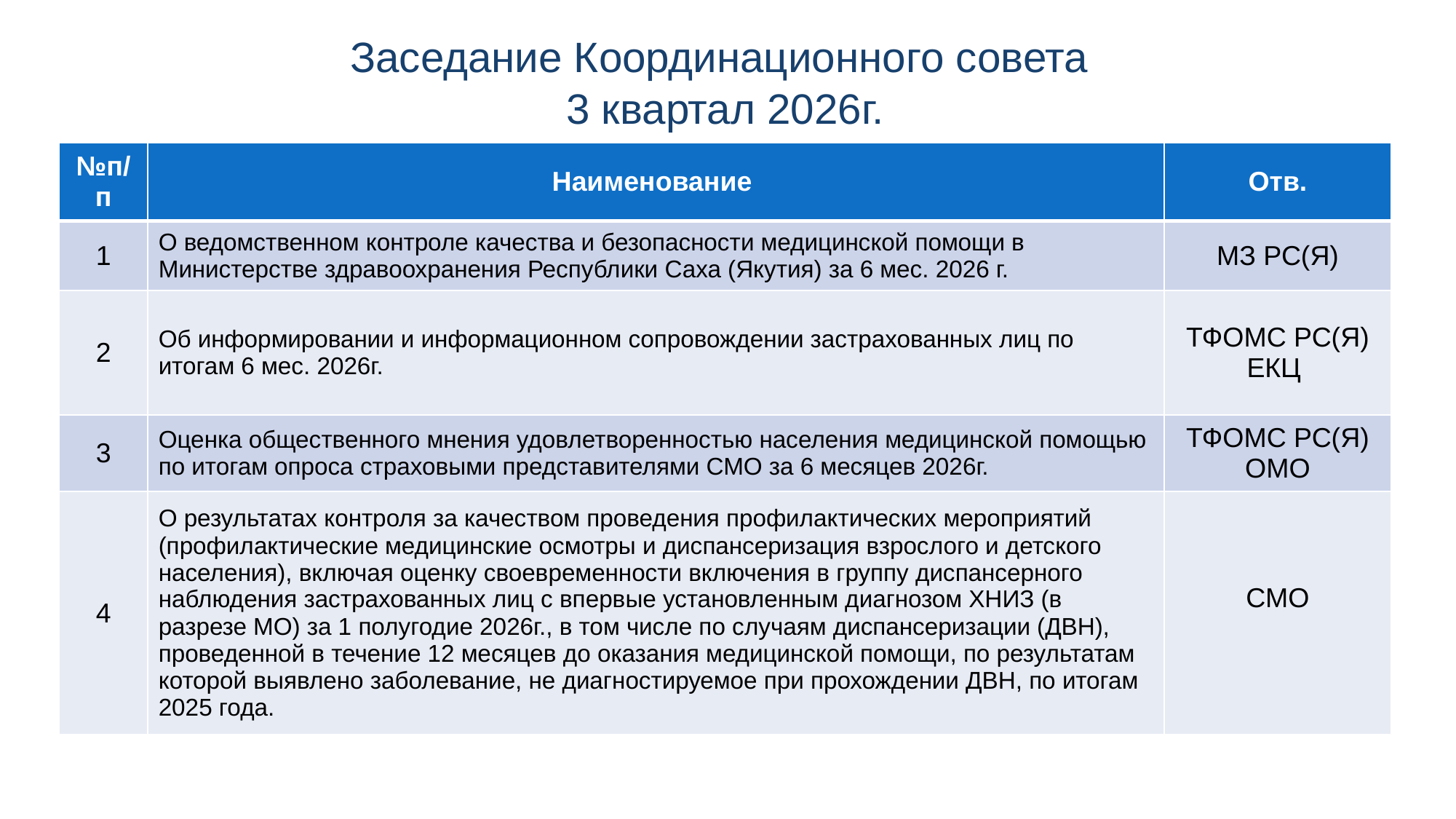

Заседание Координационного совета
3 квартал 2026г.

| №п/п | Наименование | Отв. |
| --- | --- | --- |
| 1 | О ведомственном контроле качества и безопасности медицинской помощи в Министерстве здравоохранения Республики Саха (Якутия) за 6 мес. 2026 г. | МЗ РС(Я) |
| 2 | Об информировании и информационном сопровождении застрахованных лиц по итогам 6 мес. 2026г. | ТФОМС РС(Я) ЕКЦ |
| 3 | Оценка общественного мнения удовлетворенностью населения медицинской помощью по итогам опроса страховыми представителями СМО за 6 месяцев 2026г. | ТФОМС РС(Я) ОМО |
| 4 | О результатах контроля за качеством проведения профилактических мероприятий (профилактические медицинские осмотры и диспансеризация взрослого и детского населения), включая оценку своевременности включения в группу диспансерного наблюдения застрахованных лиц с впервые установленным диагнозом ХНИЗ (в разрезе МО) за 1 полугодие 2026г., в том числе по случаям диспансеризации (ДВН), проведенной в течение 12 месяцев до оказания медицинской помощи, по результатам которой выявлено заболевание, не диагностируемое при прохождении ДВН, по итогам 2025 года. | СМО |